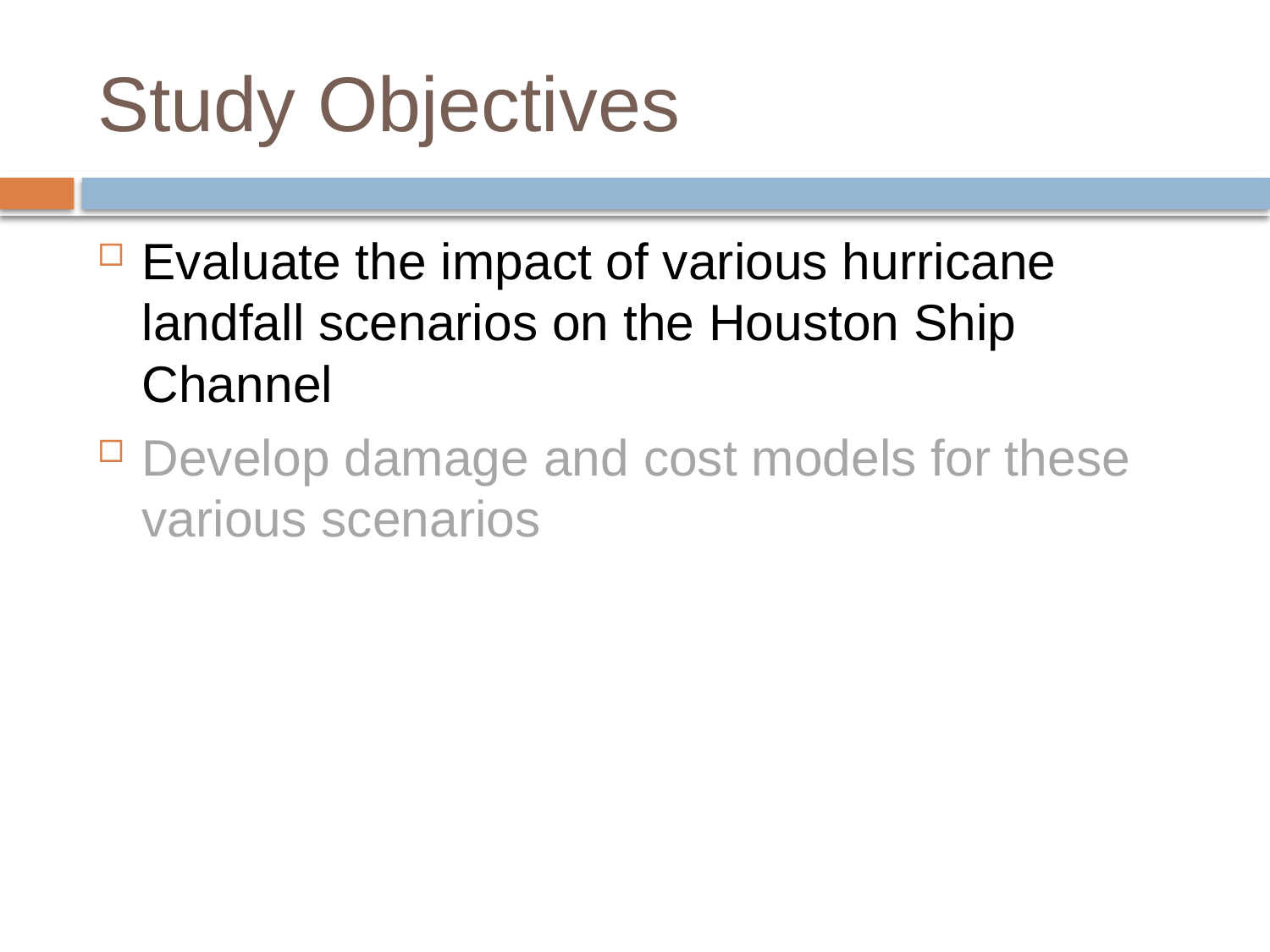

# Study Objectives
Evaluate the impact of various hurricane landfall scenarios on the Houston Ship Channel
Develop damage and cost models for these various scenarios